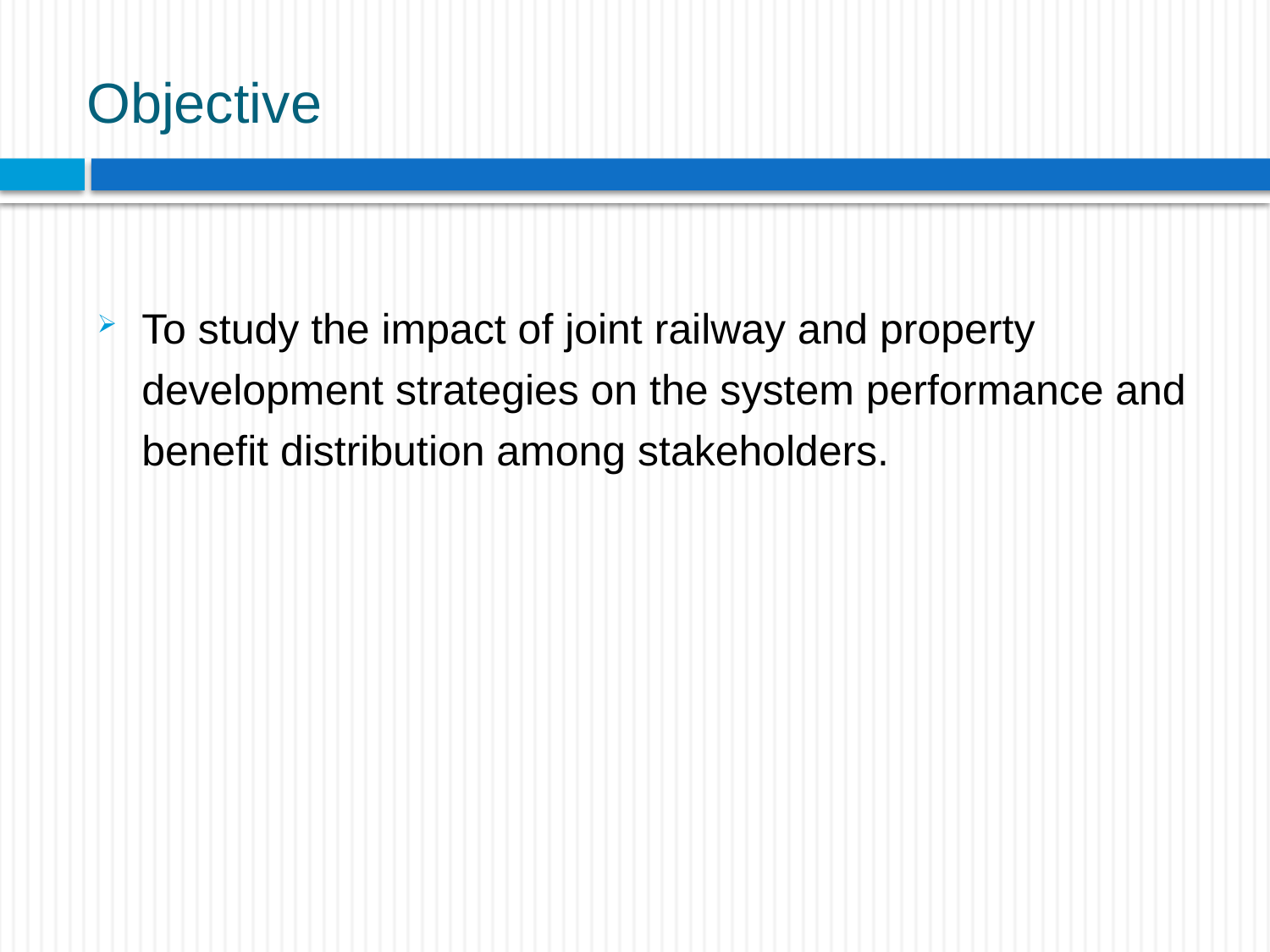

# Objective
To study the impact of joint railway and property development strategies on the system performance and benefit distribution among stakeholders.